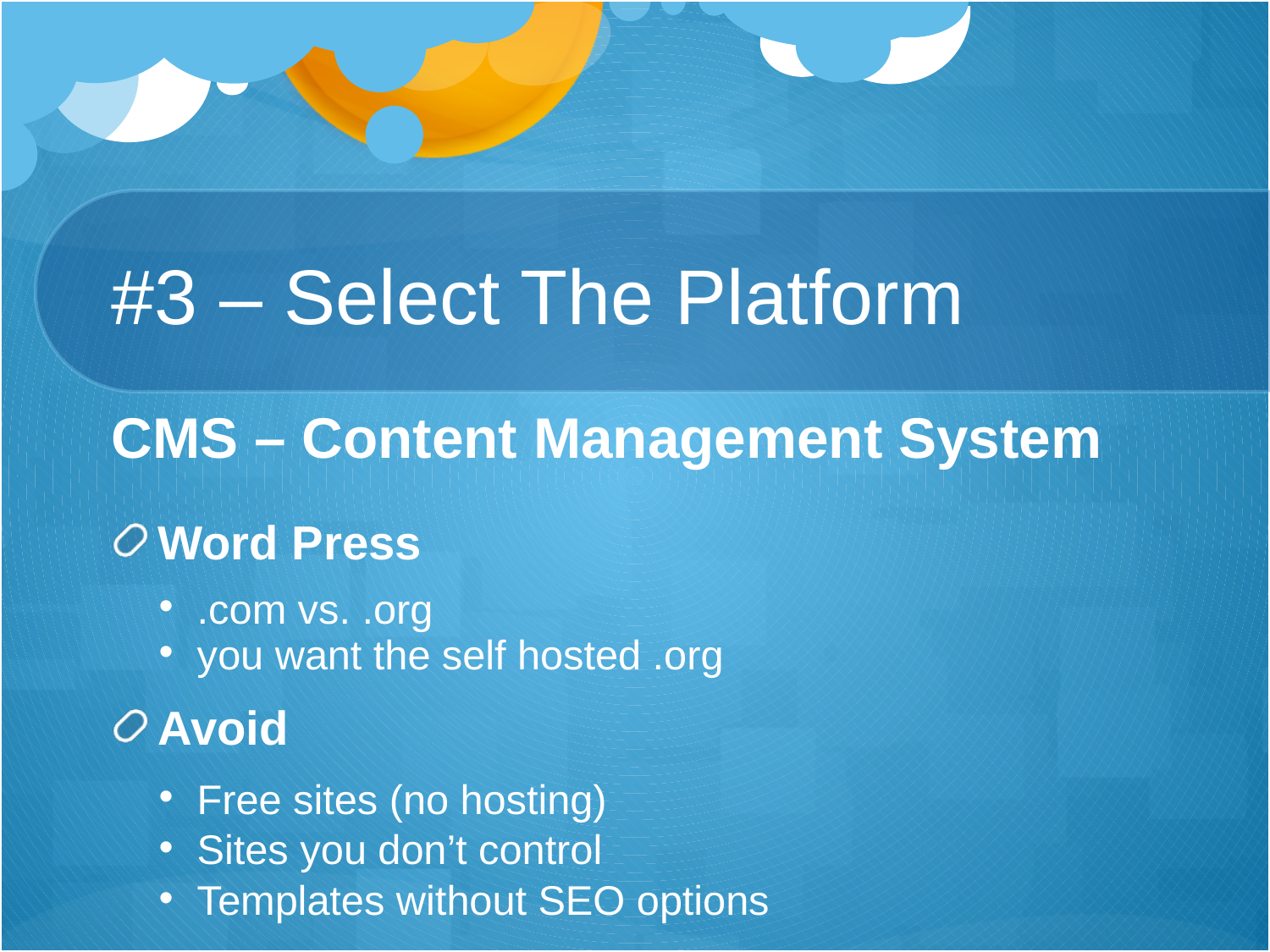

# #3 – Select The Platform
CMS – Content Management System
Word Press
.com vs. .org
you want the self hosted .org
Avoid
Free sites (no hosting)
Sites you don’t control
Templates without SEO options